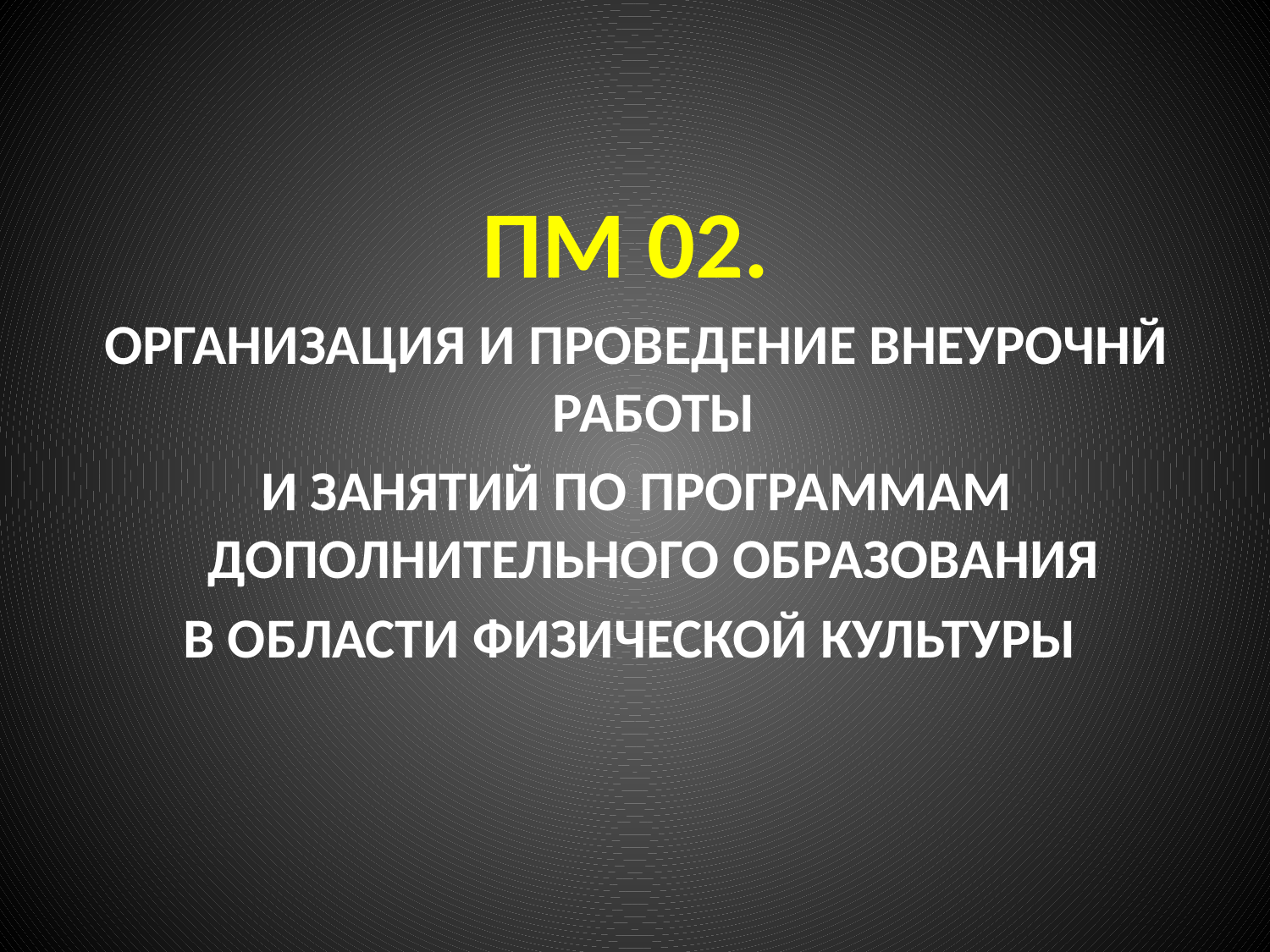

ПМ 02.
ОРГАНИЗАЦИЯ И ПРОВЕДЕНИЕ ВНЕУРОЧНЙ РАБОТЫ
И ЗАНЯТИЙ ПО ПРОГРАММАМ ДОПОЛНИТЕЛЬНОГО ОБРАЗОВАНИЯ
В ОБЛАСТИ ФИЗИЧЕСКОЙ КУЛЬТУРЫ